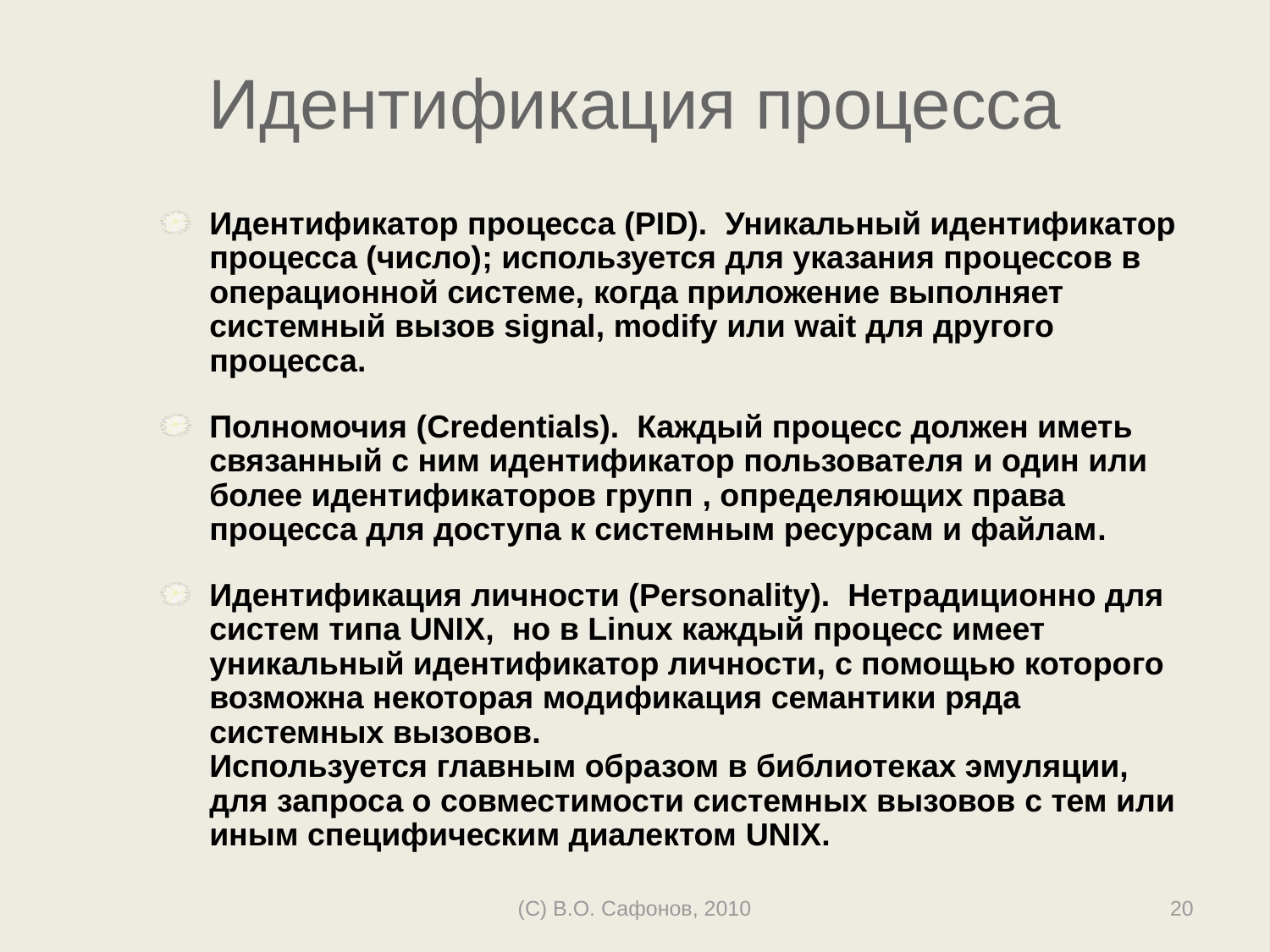

# Идентификация процесса
Идентификатор процесса (PID).  Уникальный идентификатор процесса (число); используется для указания процессов в операционной системе, когда приложение выполняет системный вызов signal, modify или wait для другого процесса.
Полномочия (Credentials).  Каждый процесс должен иметь связанный с ним идентификатор пользователя и один или более идентификаторов групп , определяющих права процесса для доступа к системным ресурсам и файлам.
Идентификация личности (Personality).  Нетрадиционно для систем типа UNIX,  но в Linux каждый процесс имеет уникальный идентификатор личности, с помощью которого возможна некоторая модификация семантики ряда системных вызовов.
Используется главным образом в библиотеках эмуляции, для запроса о совместимости системных вызовов с тем или иным специфическим диалектом UNIX.

(C) В.О. Сафонов, 2010
20